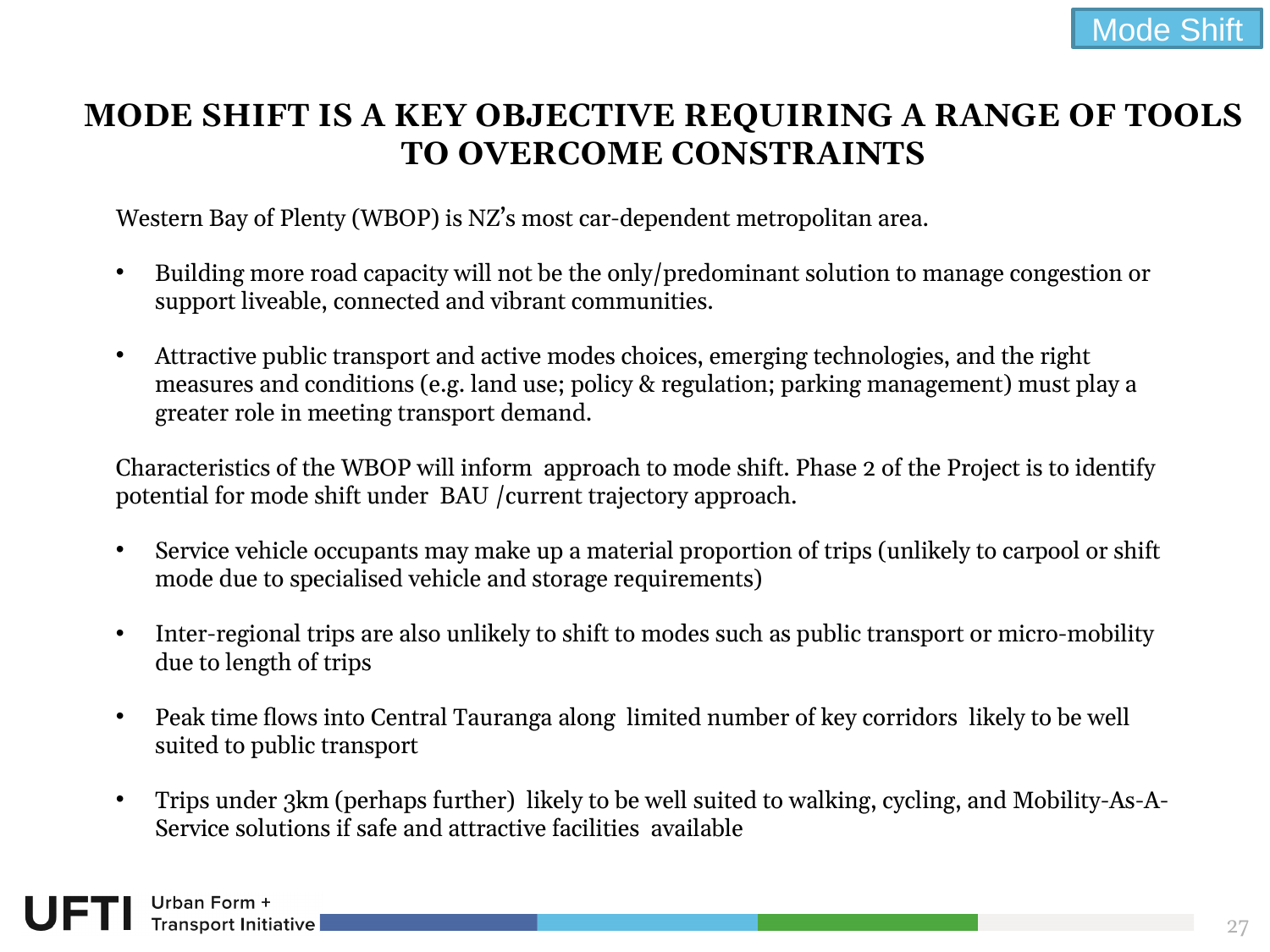

Mode Shift
# Mode Shift is a key objective requiring a range of tools to overcome constraints
Western Bay of Plenty (WBOP) is NZ’s most car-dependent metropolitan area.
Building more road capacity will not be the only/predominant solution to manage congestion or support liveable, connected and vibrant communities.
Attractive public transport and active modes choices, emerging technologies, and the right measures and conditions (e.g. land use; policy & regulation; parking management) must play a greater role in meeting transport demand.
Characteristics of the WBOP will inform  approach to mode shift. Phase 2 of the Project is to identify potential for mode shift under  BAU /current trajectory approach.
Service vehicle occupants may make up a material proportion of trips (unlikely to carpool or shift mode due to specialised vehicle and storage requirements)
Inter-regional trips are also unlikely to shift to modes such as public transport or micro-mobility due to length of trips
Peak time flows into Central Tauranga along  limited number of key corridors  likely to be well suited to public transport
Trips under 3km (perhaps further)  likely to be well suited to walking, cycling, and Mobility-As-A-Service solutions if safe and attractive facilities  available

27